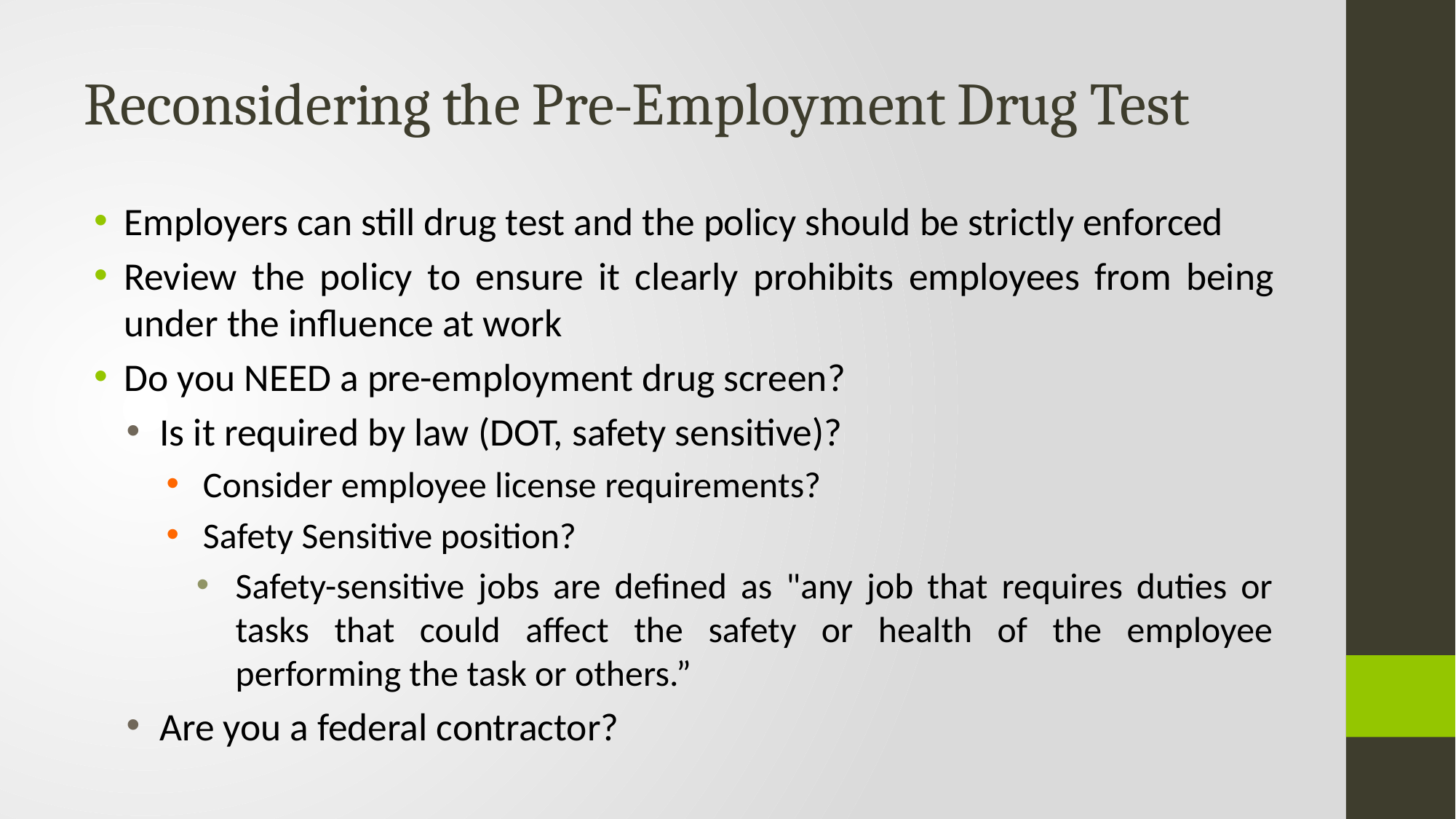

# Reconsidering the Pre-Employment Drug Test
Employers can still drug test and the policy should be strictly enforced
Review the policy to ensure it clearly prohibits employees from being under the influence at work
Do you NEED a pre-employment drug screen?
Is it required by law (DOT, safety sensitive)?
Consider employee license requirements?
Safety Sensitive position?
Safety-sensitive jobs are defined as "any job that requires duties or tasks that could affect the safety or health of the employee performing the task or others.”
Are you a federal contractor?